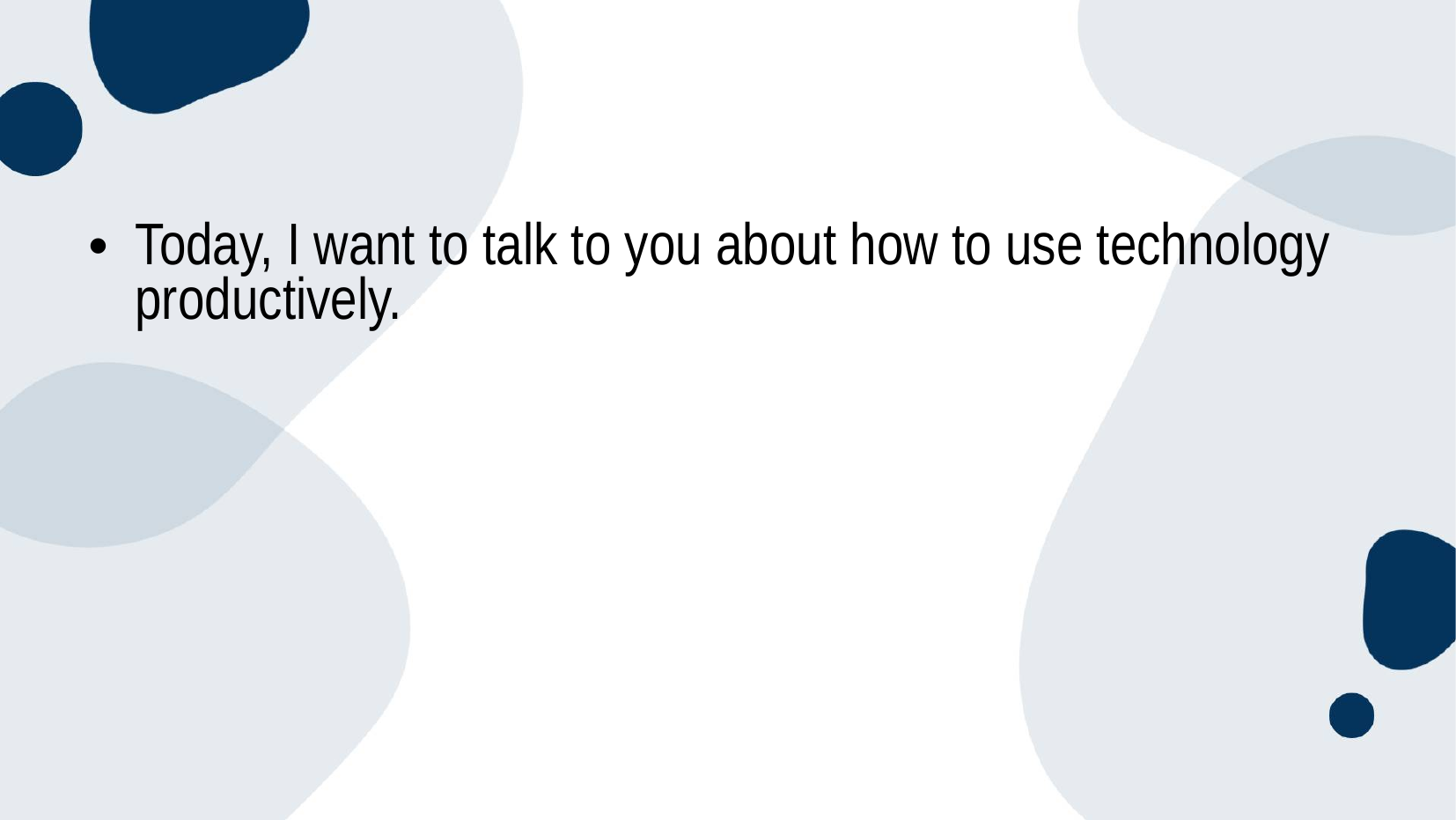

Today, I want to talk to you about how to use technology productively.